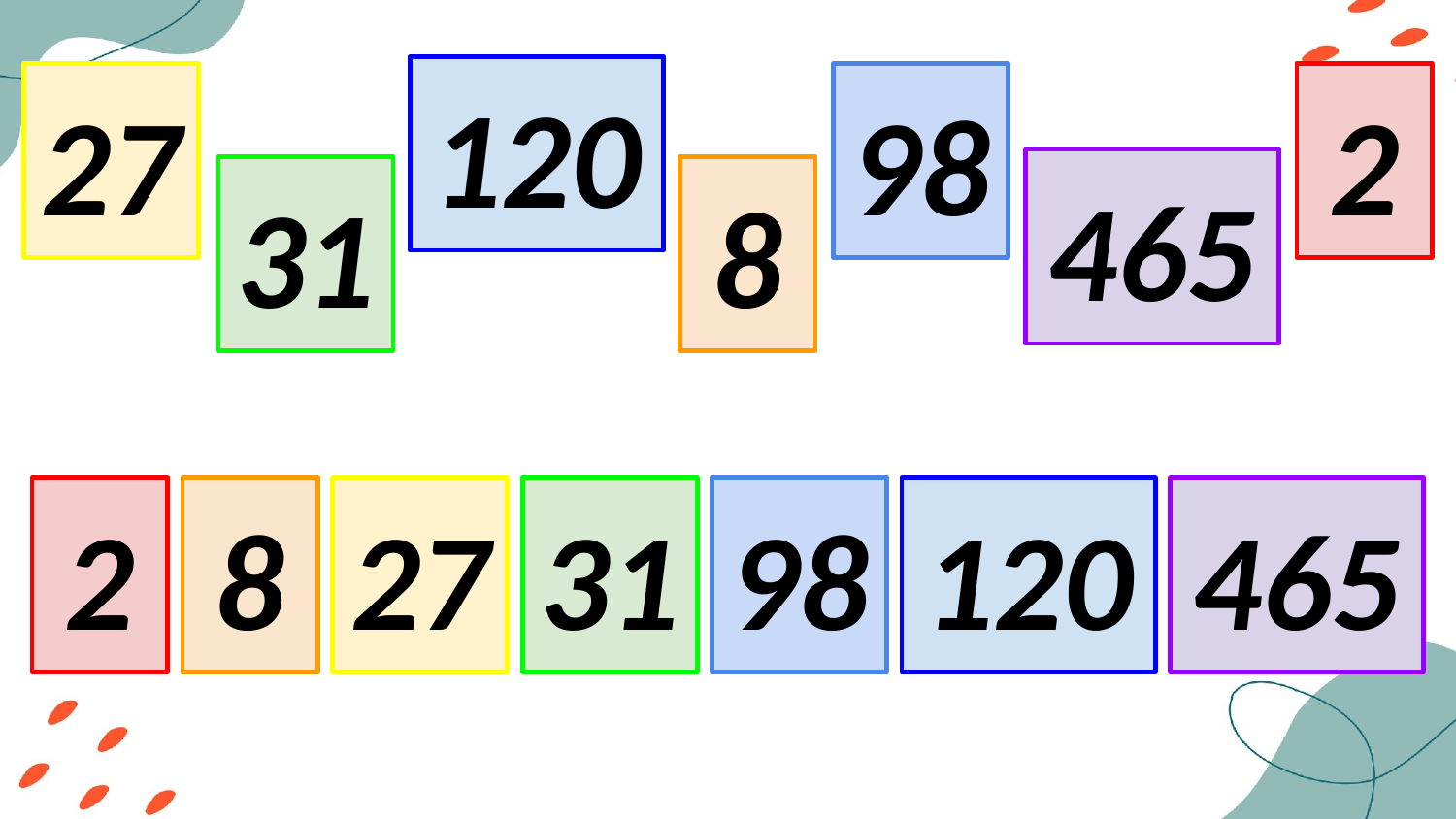

120
27
98
2
465
31
8
2
8
27
31
98
120
465